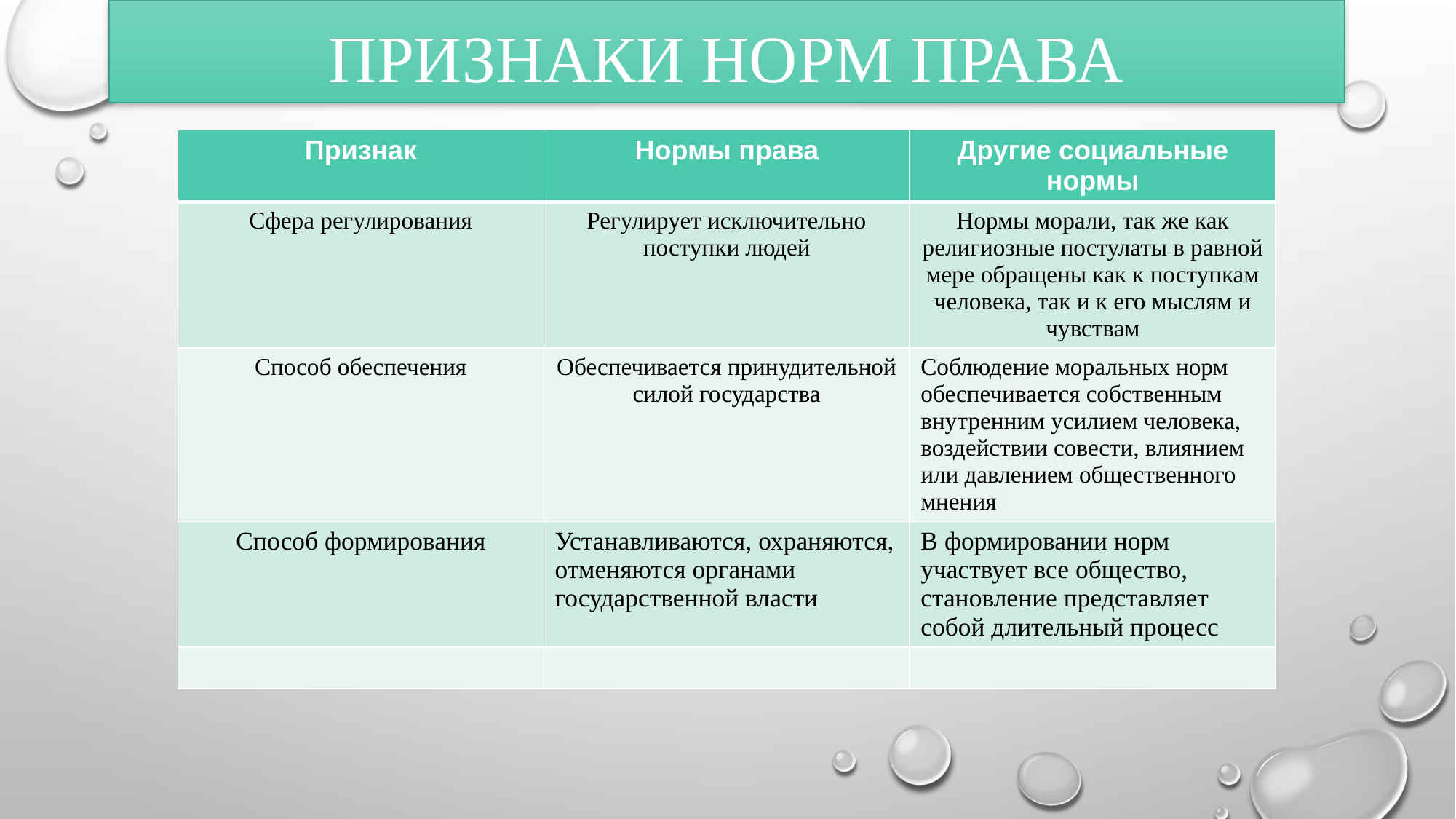

# Признаки норм права
| Признак | Нормы права | Другие социальные нормы |
| --- | --- | --- |
| Сфера регулирования | Регулирует исключительно поступки людей | Нормы морали, так же как религиозные постулаты в равной мере обращены как к поступкам человека, так и к его мыслям и чувствам |
| Способ обеспечения | Обеспечивается принудительной силой государства | Соблюдение моральных норм обеспечивается собственным внутренним усилием человека, воздействии совести, влиянием или давлением общественного мнения |
| Способ формирования | Устанавливаются, охраняются, отменяются органами государственной власти | В формировании норм участвует все общество, становление представляет собой длительный процесс |
|  |  |  |